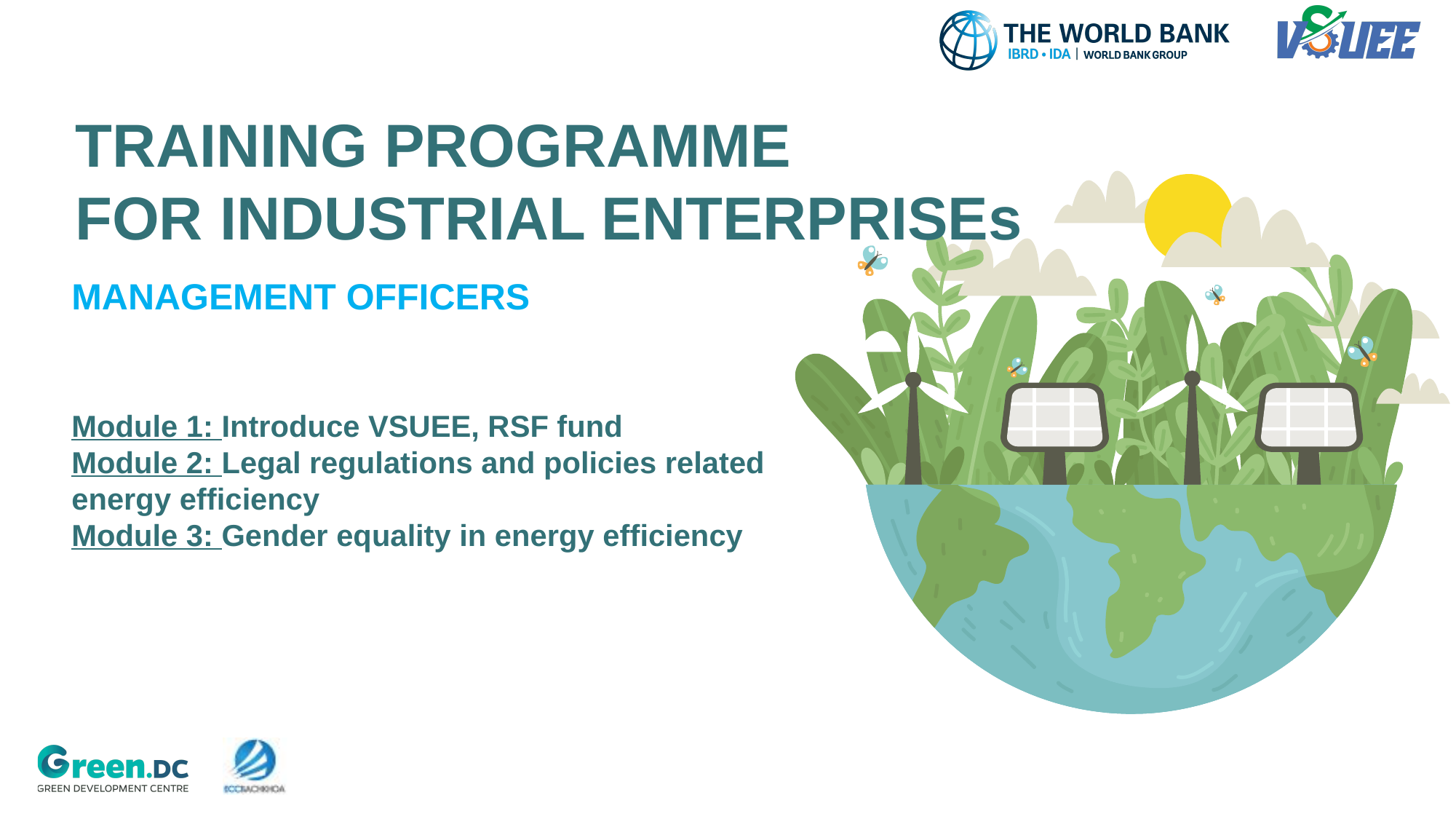

# TRAINING PROGRAMME FOR INDUSTRIAL ENTERPRISEs

MANAGEMENT OFFICERS
Module 1: Introduce VSUEE, RSF fund
Module 2: Legal regulations and policies related energy efficiency
Module 3: Gender equality in energy efficiency